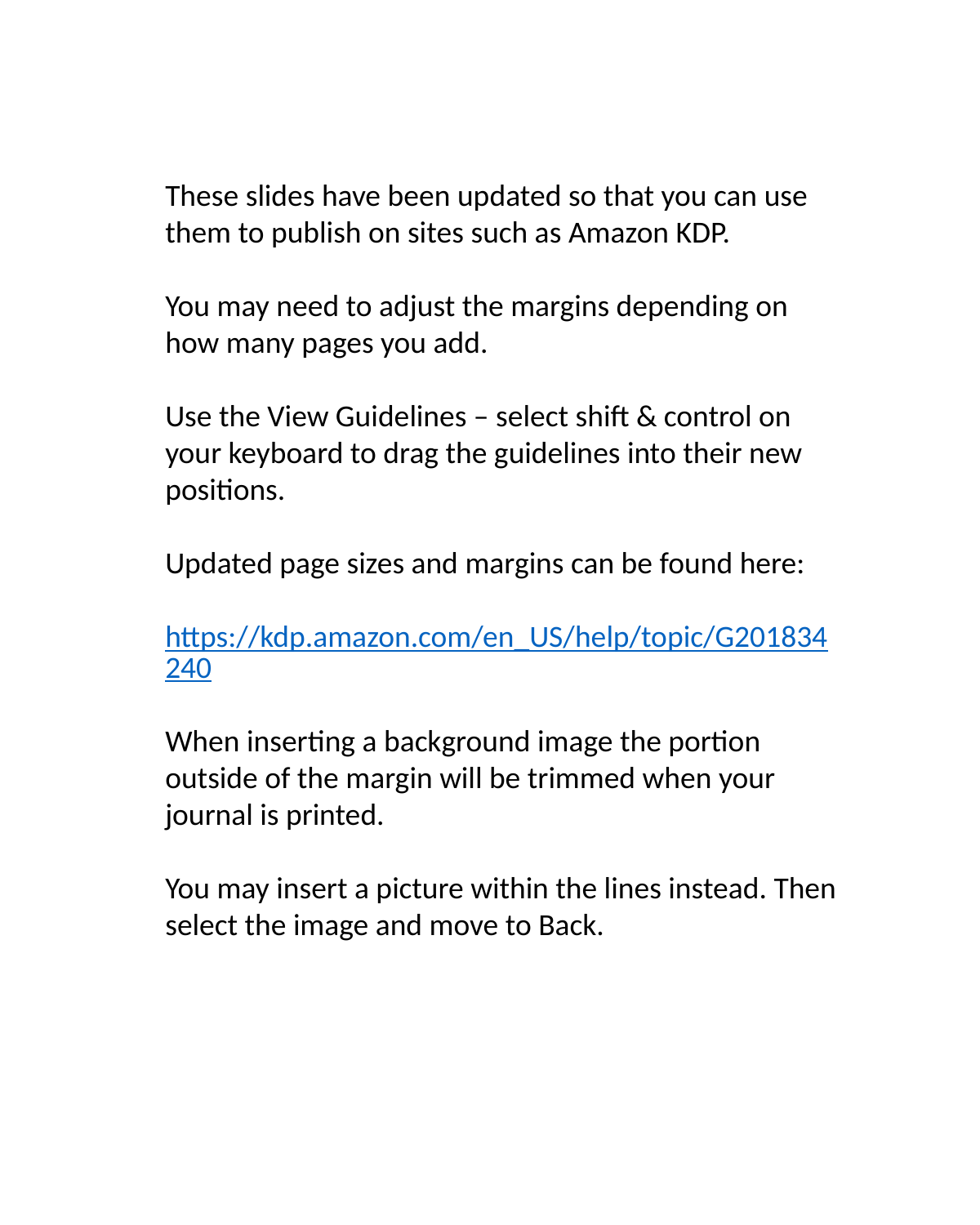

These slides have been updated so that you can use them to publish on sites such as Amazon KDP.

You may need to adjust the margins depending on how many pages you add.

Use the View Guidelines – select shift & control on your keyboard to drag the guidelines into their new positions.

Updated page sizes and margins can be found here:
https://kdp.amazon.com/en_US/help/topic/G201834240

When inserting a background image the portion outside of the margin will be trimmed when your journal is printed.

You may insert a picture within the lines instead. Then select the image and move to Back.